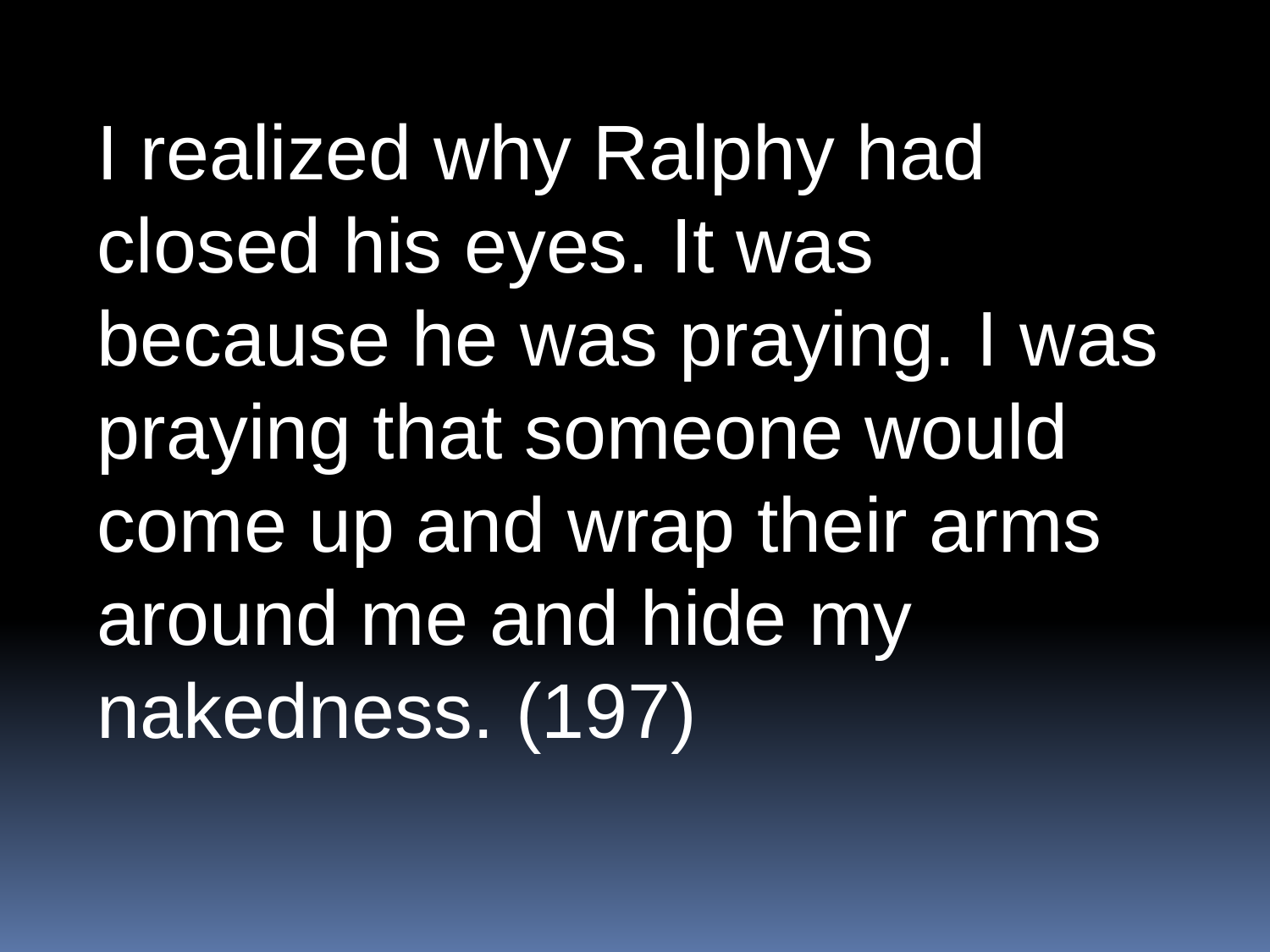

I realized why Ralphy had closed his eyes. It was because he was praying. I was praying that someone would come up and wrap their arms around me and hide my nakedness. (197)